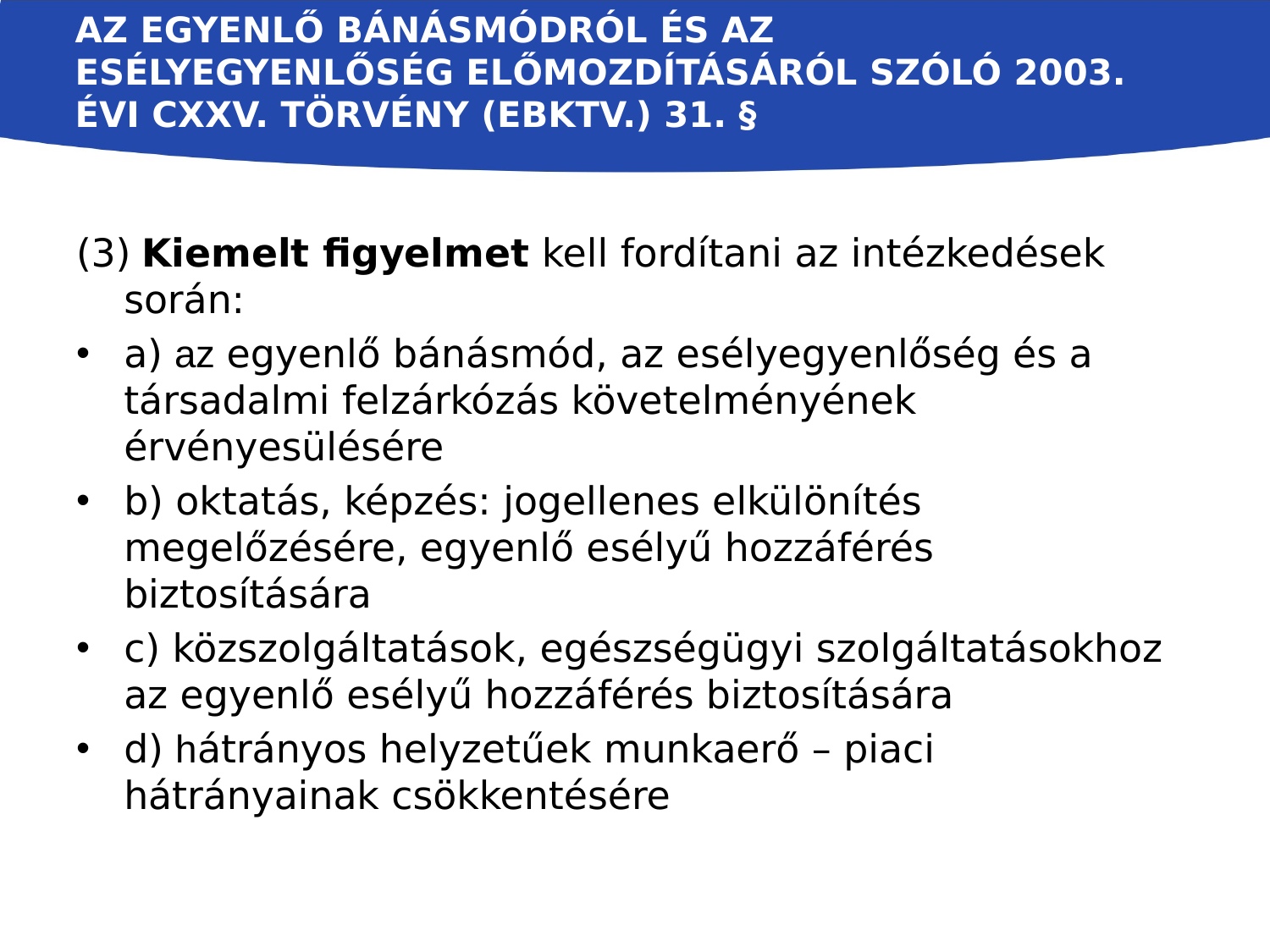

# Az egyenlő bánásmódról és az esélyegyenlőség előmozdításáról szóló 2003. évi CXXV. törvény (Ebktv.) 31. §
(3) Kiemelt figyelmet kell fordítani az intézkedések során:
a) az egyenlő bánásmód, az esélyegyenlőség és a társadalmi felzárkózás követelményének érvényesülésére
b) oktatás, képzés: jogellenes elkülönítés megelőzésére, egyenlő esélyű hozzáférés biztosítására
c) közszolgáltatások, egészségügyi szolgáltatásokhoz az egyenlő esélyű hozzáférés biztosítására
d) hátrányos helyzetűek munkaerő – piaci hátrányainak csökkentésére